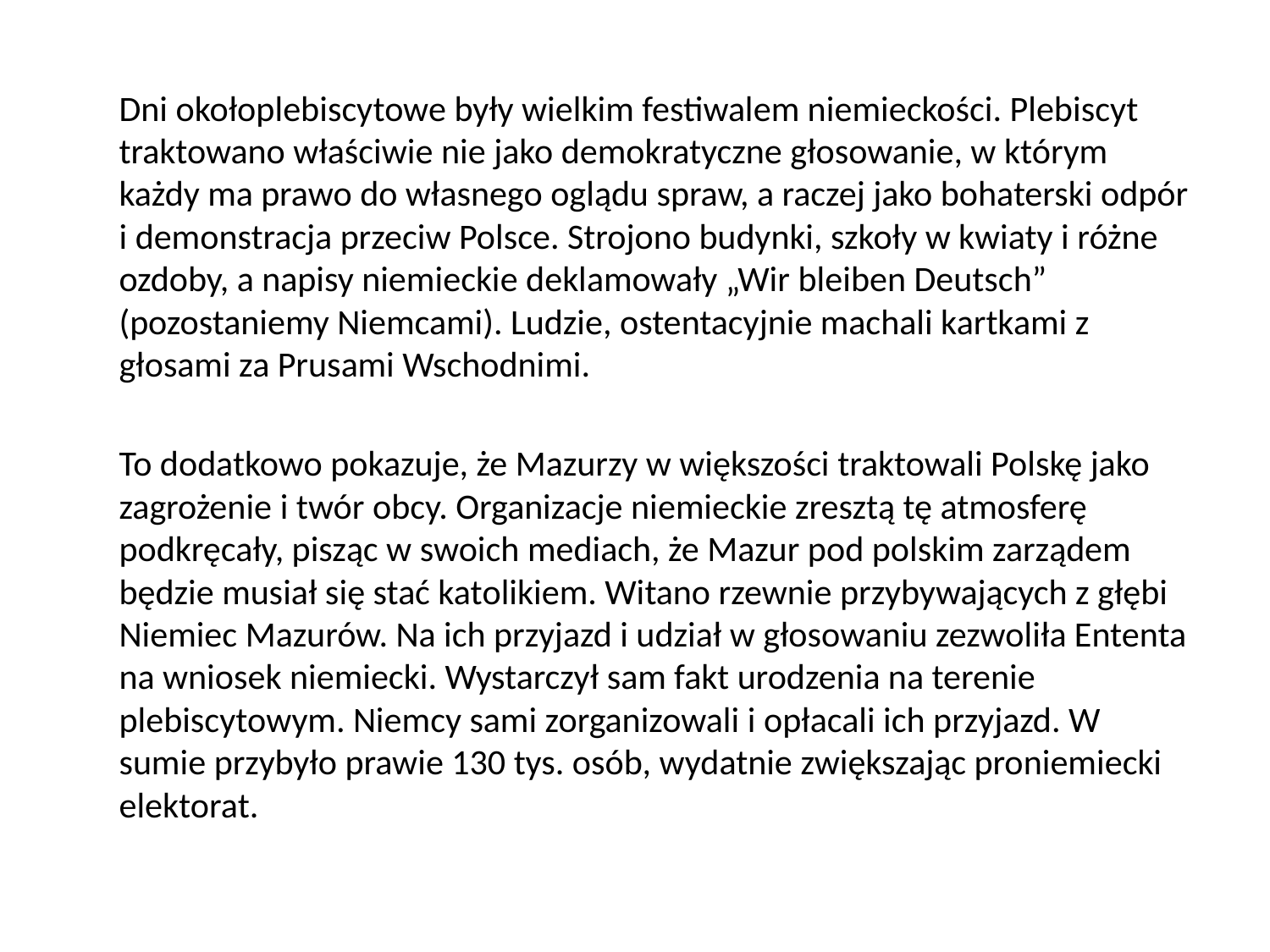

Dni okołoplebiscytowe były wielkim festiwalem niemieckości. Plebiscyt traktowano właściwie nie jako demokratyczne głosowanie, w którym każdy ma prawo do własnego oglądu spraw, a raczej jako bohaterski odpór i demonstracja przeciw Polsce. Strojono budynki, szkoły w kwiaty i różne ozdoby, a napisy niemieckie deklamowały „Wir bleiben Deutsch” (pozostaniemy Niemcami). Ludzie, ostentacyjnie machali kartkami z głosami za Prusami Wschodnimi.

	To dodatkowo pokazuje, że Mazurzy w większości traktowali Polskę jako zagrożenie i twór obcy. Organizacje niemieckie zresztą tę atmosferę podkręcały, pisząc w swoich mediach, że Mazur pod polskim zarządem będzie musiał się stać katolikiem. Witano rzewnie przybywających z głębi Niemiec Mazurów. Na ich przyjazd i udział w głosowaniu zezwoliła Ententa na wniosek niemiecki. Wystarczył sam fakt urodzenia na terenie plebiscytowym. Niemcy sami zorganizowali i opłacali ich przyjazd. W sumie przybyło prawie 130 tys. osób, wydatnie zwiększając proniemiecki elektorat.